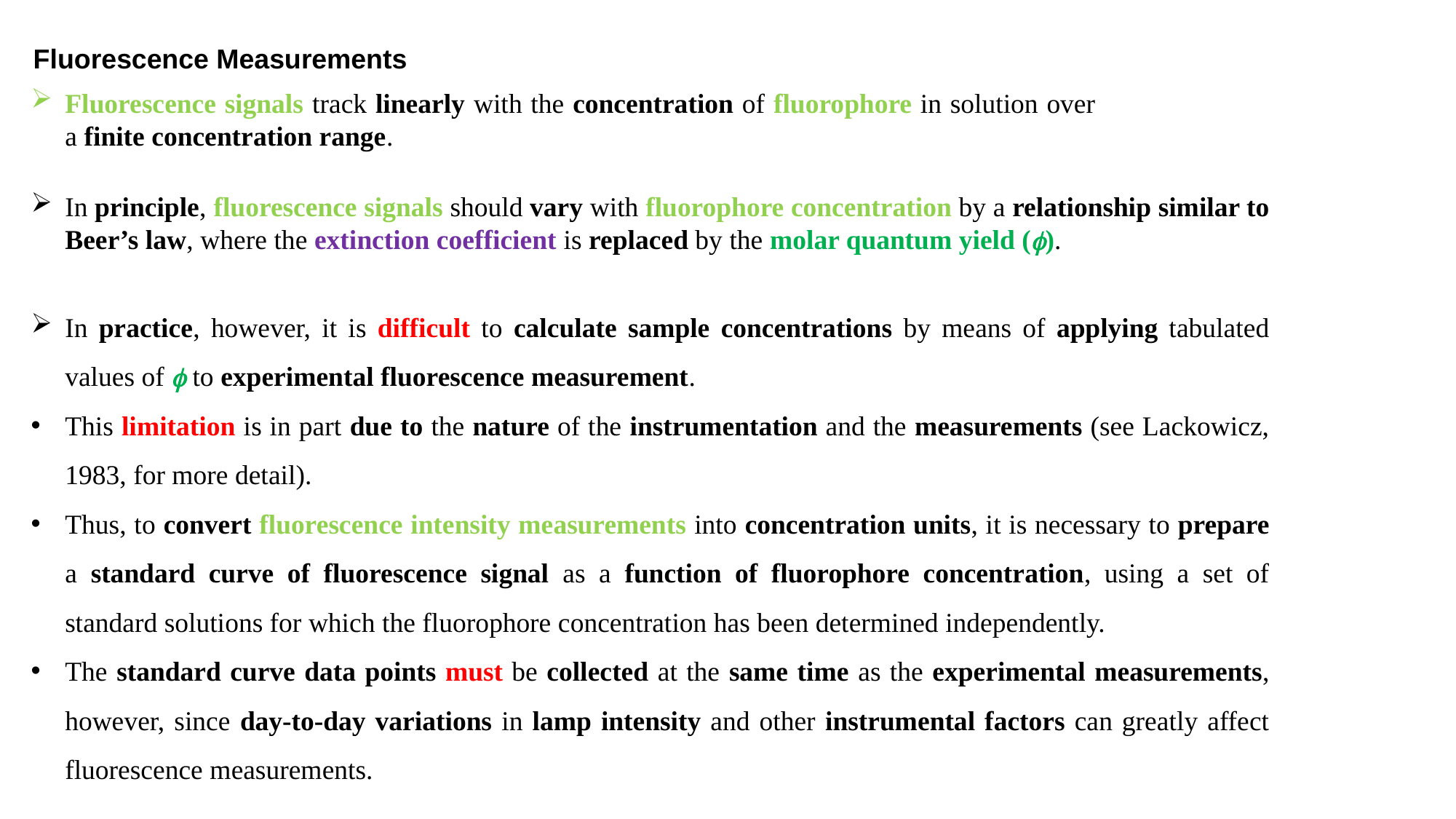

Fluorescence Measurements
Fluorescence signals track linearly with the concentration of fluorophore in solution over a finite concentration range.
In principle, fluorescence signals should vary with fluorophore concentration by a relationship similar to Beer’s law, where the extinction coefficient is replaced by the molar quantum yield (φ).
In practice, however, it is difficult to calculate sample concentrations by means of applying tabulated values of φ to experimental fluorescence measurement.
This limitation is in part due to the nature of the instrumentation and the measurements (see Lackowicz, 1983, for more detail).
Thus, to convert fluorescence intensity measurements into concentration units, it is necessary to prepare a standard curve of fluorescence signal as a function of fluorophore concentration, using a set of standard solutions for which the fluorophore concentration has been determined independently.
The standard curve data points must be collected at the same time as the experimental measurements, however, since day-to-day variations in lamp intensity and other instrumental factors can greatly affect fluorescence measurements.